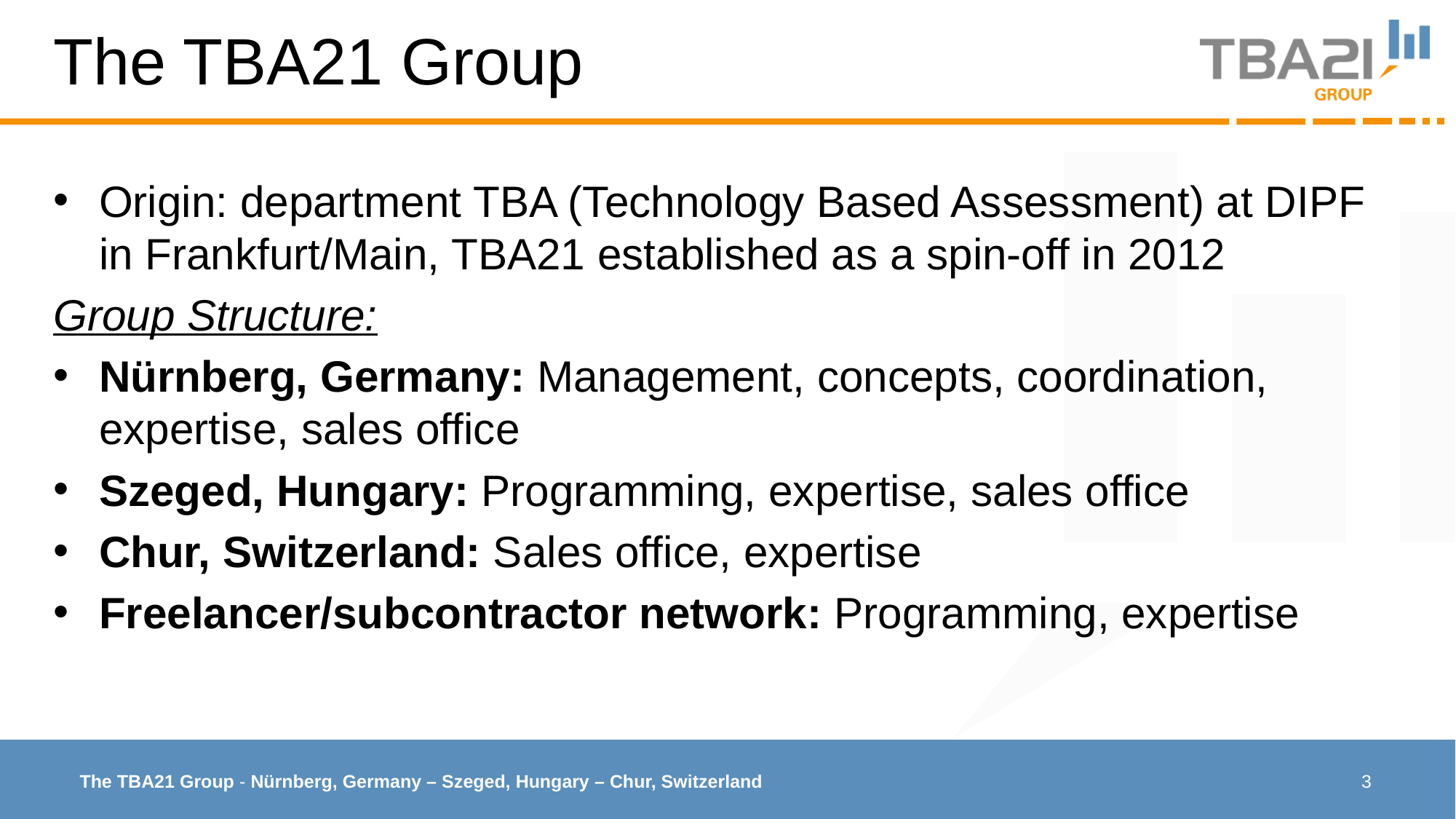

# The TBA21 Group
Origin: department TBA (Technology Based Assessment) at DIPF in Frankfurt/Main, TBA21 established as a spin-off in 2012
Group Structure:
Nürnberg, Germany: Management, concepts, coordination, expertise, sales office
Szeged, Hungary: Programming, expertise, sales office
Chur, Switzerland: Sales office, expertise
Freelancer/subcontractor network: Programming, expertise
3